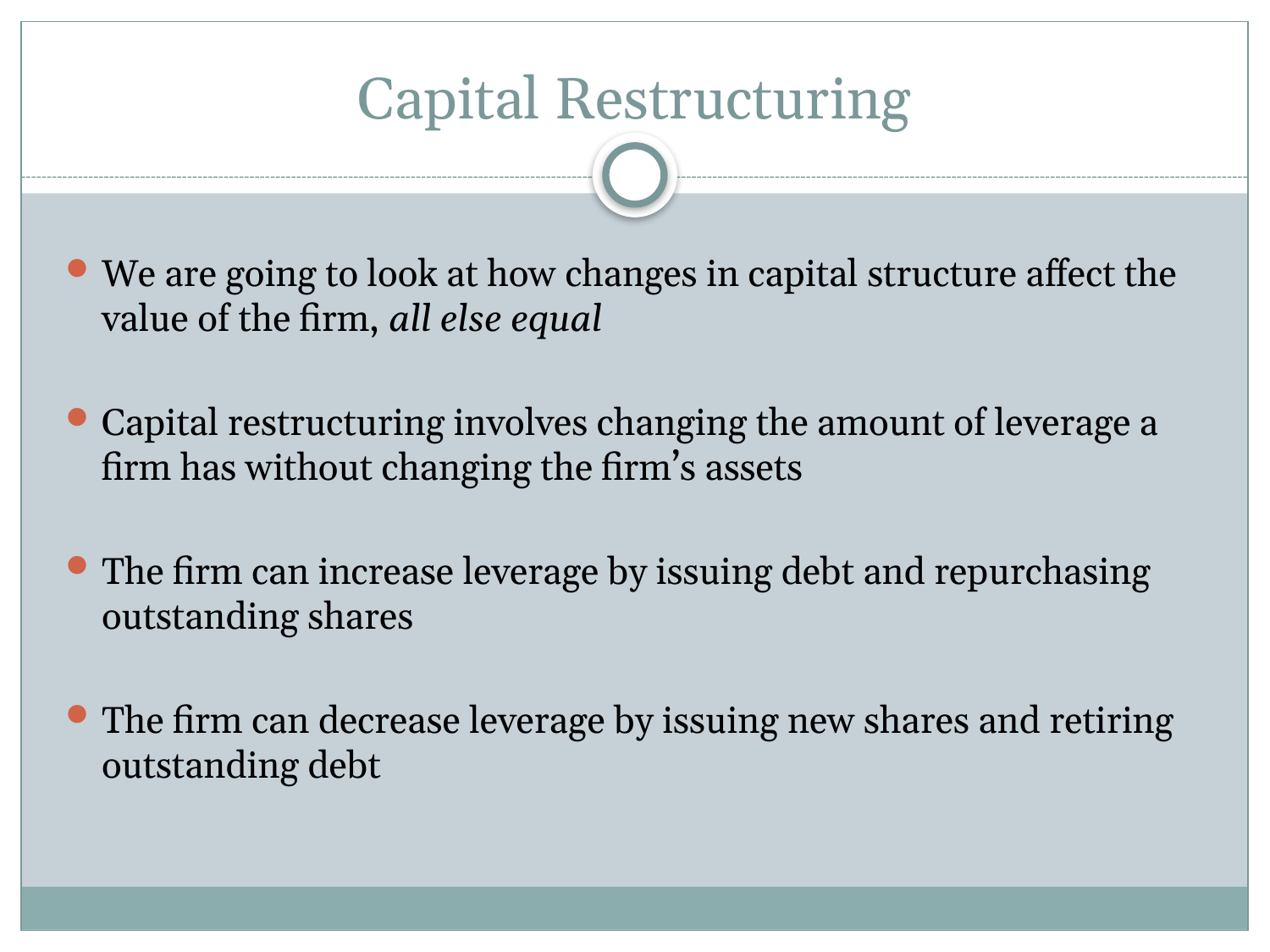

# Capital Restructuring
We are going to look at how changes in capital structure affect the value of the firm, all else equal

Capital restructuring involves changing the amount of leverage a firm has without changing the firm’s assets

The firm can increase leverage by issuing debt and repurchasing outstanding shares

The firm can decrease leverage by issuing new shares and retiring outstanding debt